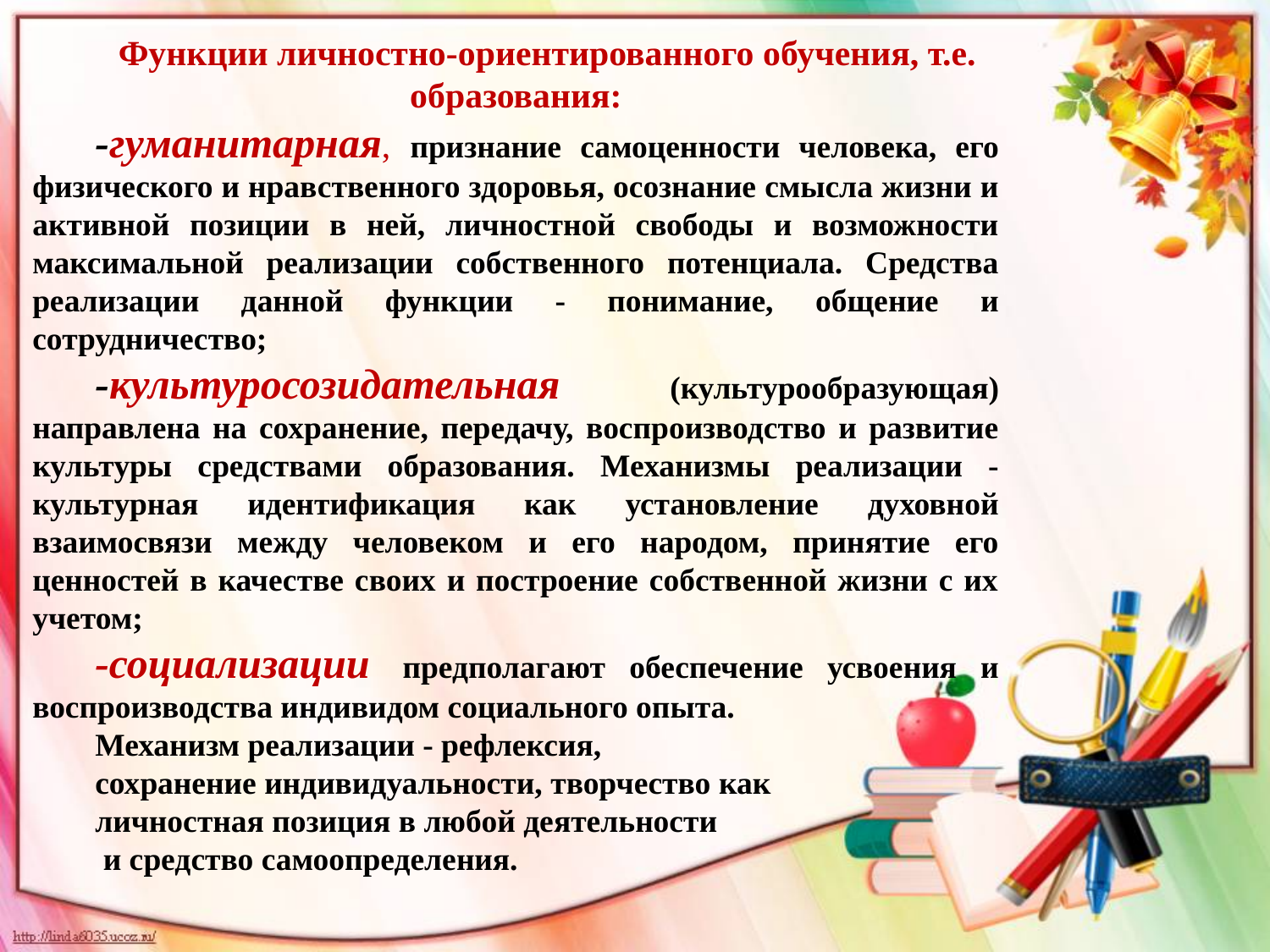

Функции личностно-ориентированного обучения, т.е. образования:
-гуманитарная, признание самоценности человека, его физического и нравственного здоровья, осознание смысла жизни и активной позиции в ней, личностной свободы и возможности максимальной реализации собственного потенциала. Средства реализации данной функции - понимание, общение и сотрудничество;
-культуросозидательная (культурообразующая) направлена на сохранение, передачу, воспроизводство и развитие культуры средствами образования. Механизмы реализации - культурная идентификация как установление духовной взаимосвязи между человеком и его народом, принятие его ценностей в качестве своих и построение собственной жизни с их учетом;
-социализации  предполагают обеспечение усвоения и воспроизводства индивидом социального опыта.
Механизм реализации - рефлексия,
сохранение индивидуальности, творчество как
личностная позиция в любой деятельности
 и средство самоопределения.